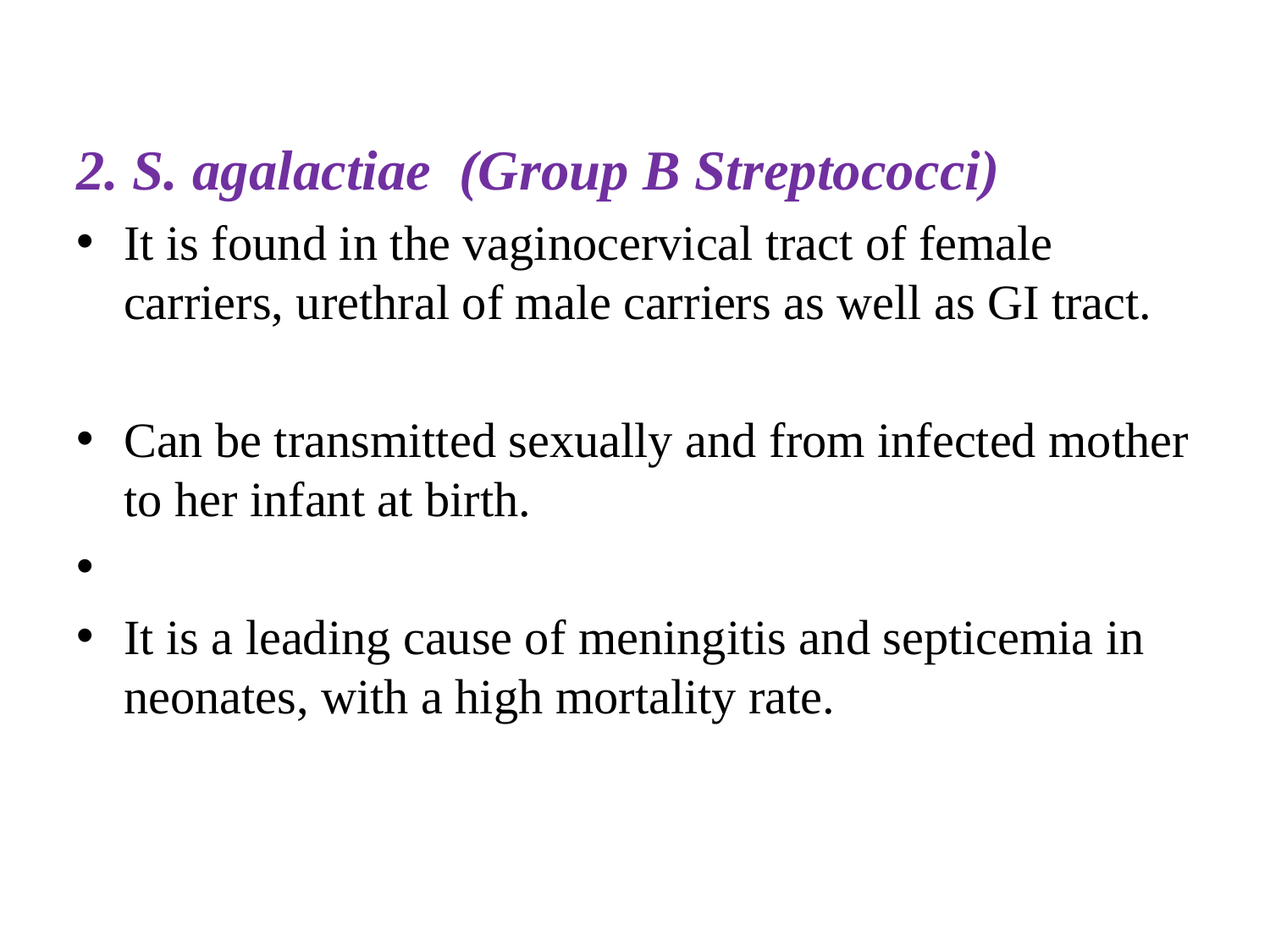

#
2. S. agalactiae  (Group B Streptococci)
It is found in the vaginocervical tract of female carriers, urethral of male carriers as well as GI tract.

Can be transmitted sexually and from infected mother to her infant at birth.

It is a leading cause of meningitis and septicemia in neonates, with a high mortality rate.